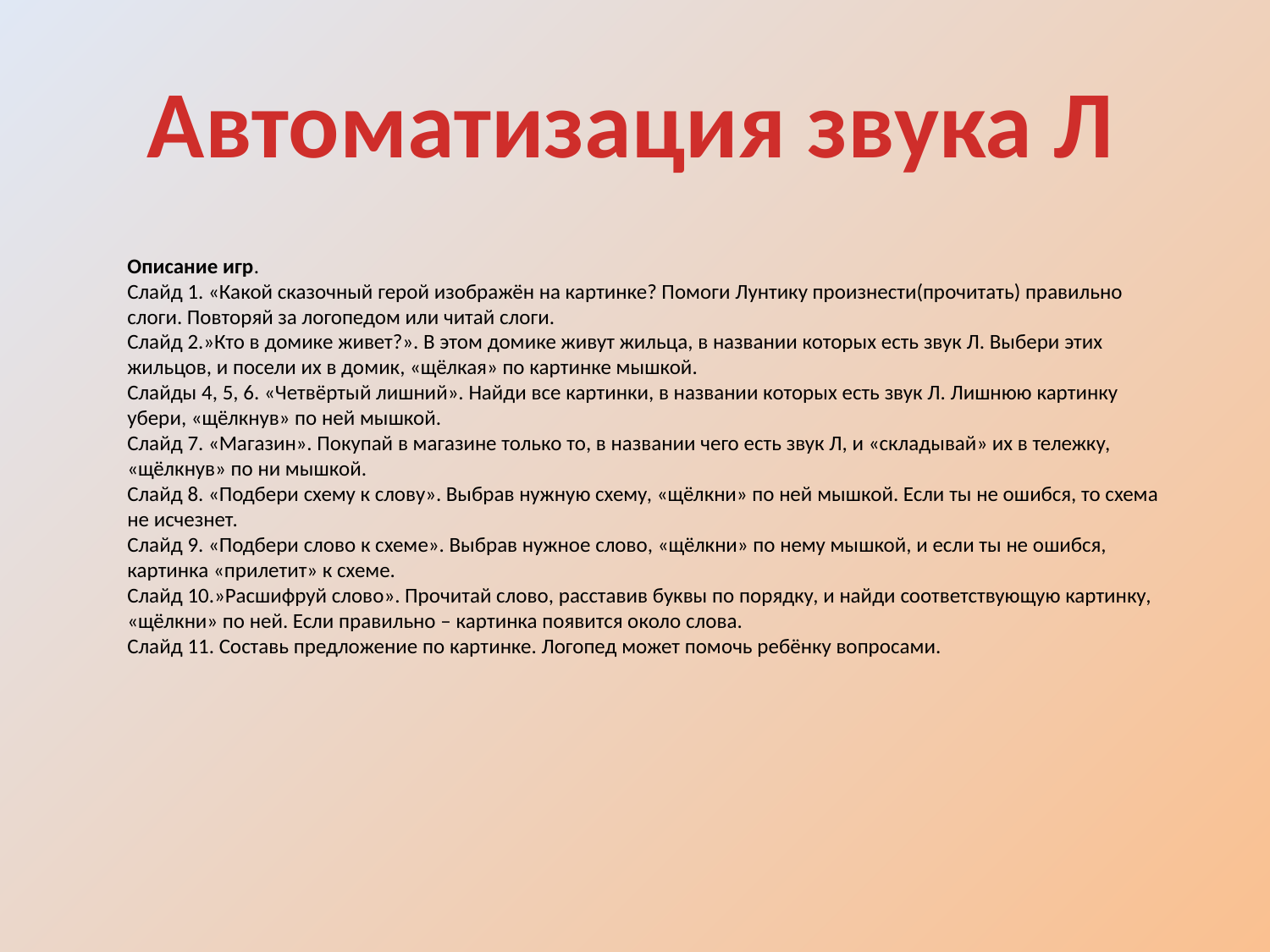

Автоматизация звука Л
Описание игр.
Слайд 1. «Какой сказочный герой изображён на картинке? Помоги Лунтику произнести(прочитать) правильно слоги. Повторяй за логопедом или читай слоги.
Слайд 2.»Кто в домике живет?». В этом домике живут жильца, в названии которых есть звук Л. Выбери этих жильцов, и посели их в домик, «щёлкая» по картинке мышкой.
Слайды 4, 5, 6. «Четвёртый лишний». Найди все картинки, в названии которых есть звук Л. Лишнюю картинку убери, «щёлкнув» по ней мышкой.
Слайд 7. «Магазин». Покупай в магазине только то, в названии чего есть звук Л, и «складывай» их в тележку, «щёлкнув» по ни мышкой.
Слайд 8. «Подбери схему к слову». Выбрав нужную схему, «щёлкни» по ней мышкой. Если ты не ошибся, то схема не исчезнет.
Слайд 9. «Подбери слово к схеме». Выбрав нужное слово, «щёлкни» по нему мышкой, и если ты не ошибся, картинка «прилетит» к схеме.
Слайд 10.»Расшифруй слово». Прочитай слово, расставив буквы по порядку, и найди соответствующую картинку, «щёлкни» по ней. Если правильно – картинка появится около слова.
Слайд 11. Составь предложение по картинке. Логопед может помочь ребёнку вопросами.